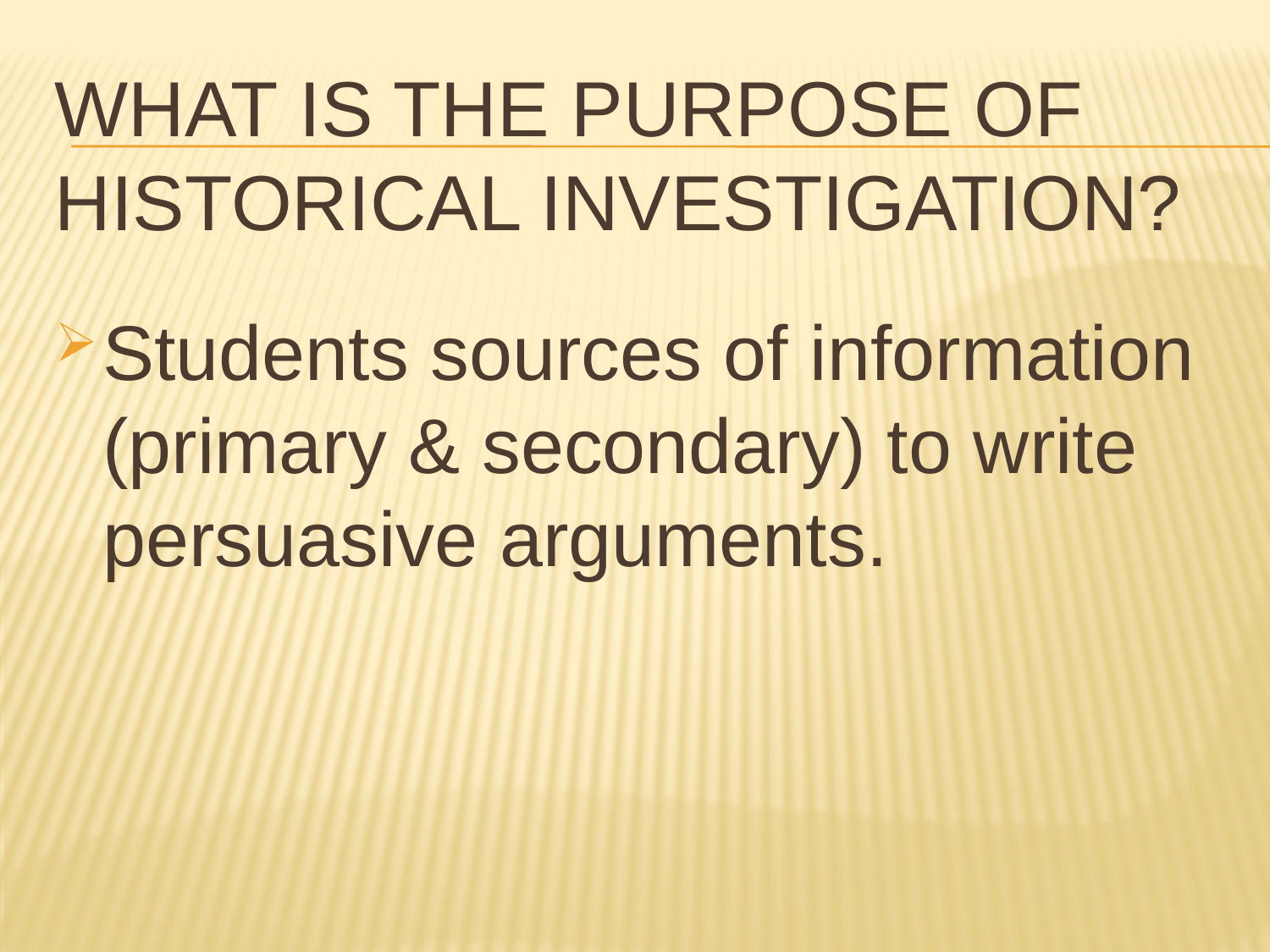

# What is the purpose of Historical Investigation?
Students sources of information (primary & secondary) to write persuasive arguments.